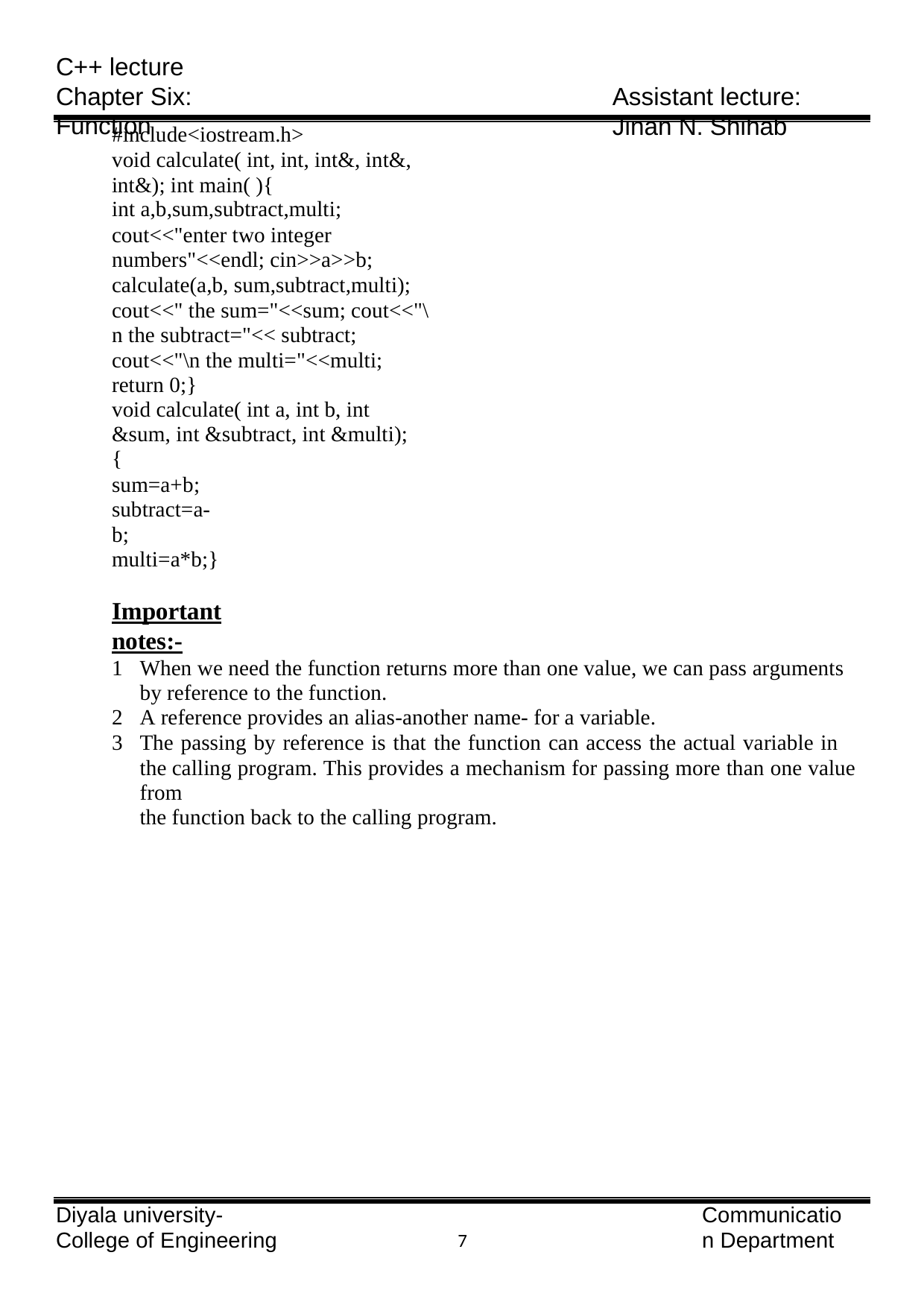

C++ lecture
Chapter Six: Function
Assistant lecture: Jinan N. Shihab

#include<iostream.h>
void calculate( int, int, int&, int&, int&); int main( ){
int a,b,sum,subtract,multi;
cout<<"enter two integer numbers"<<endl; cin>>a>>b;
calculate(a,b, sum,subtract,multi); cout<<" the sum="<<sum; cout<<"\n the subtract="<< subtract; cout<<"\n the multi="<<multi; return 0;}
void calculate( int a, int b, int &sum, int &subtract, int &multi);
{
sum=a+b; subtract=a-b; multi=a*b;}

Important notes:-
When we need the function returns more than one value, we can pass arguments by reference to the function.
A reference provides an alias-another name- for a variable.
The passing by reference is that the function can access the actual variable in the calling program. This provides a mechanism for passing more than one value from
the function back to the calling program.

Diyala university- College of Engineering
Communication Department

7